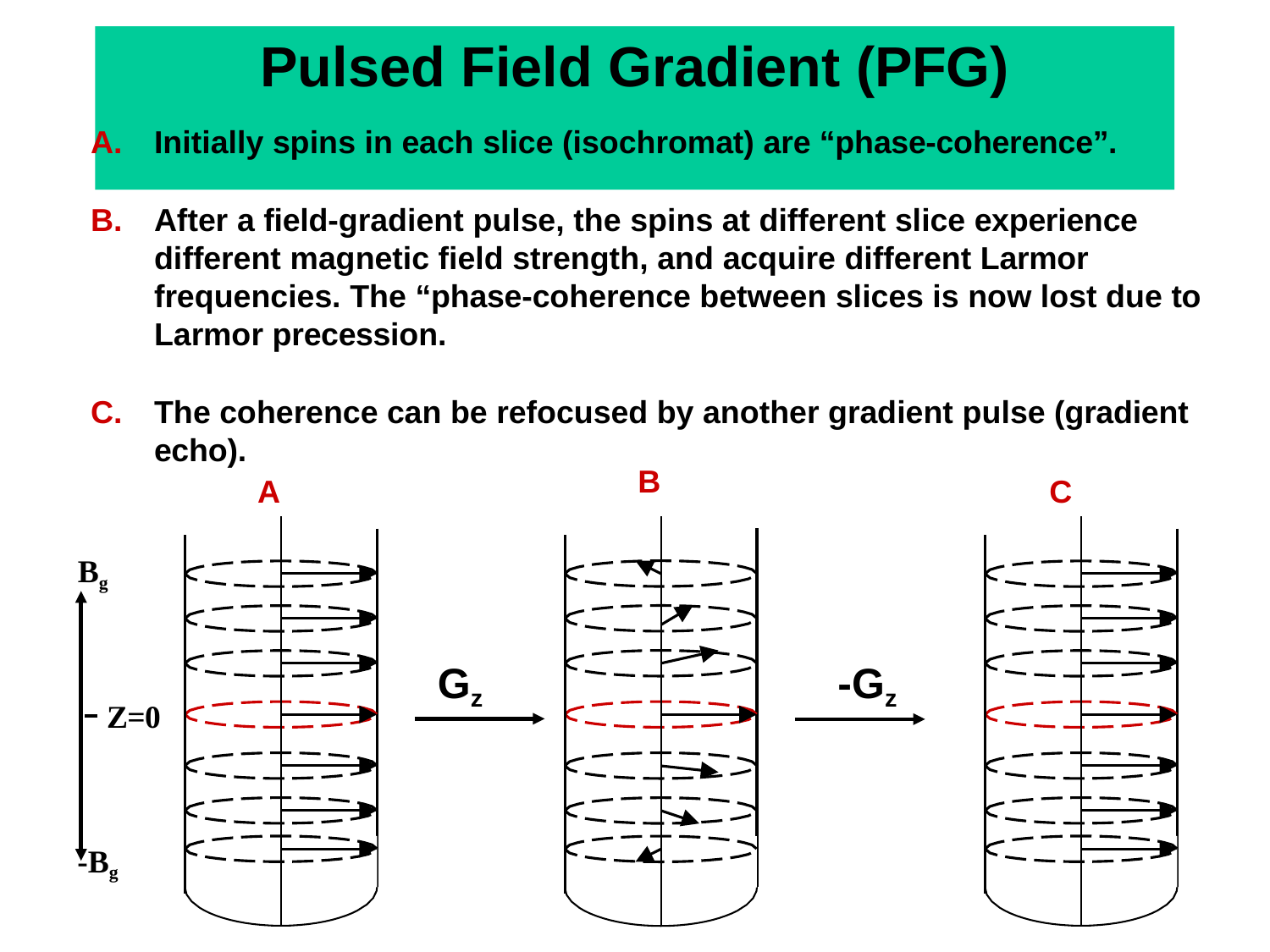

# Pulsed Field Gradient (PFG)
Initially spins in each slice (isochromat) are “phase-coherence”.

After a field-gradient pulse, the spins at different slice experience different magnetic field strength, and acquire different Larmor frequencies. The “phase-coherence between slices is now lost due to Larmor precession.

The coherence can be refocused by another gradient pulse (gradient echo).
B
A	C

Bg

Gz
-Gz
Z=0

-Bg